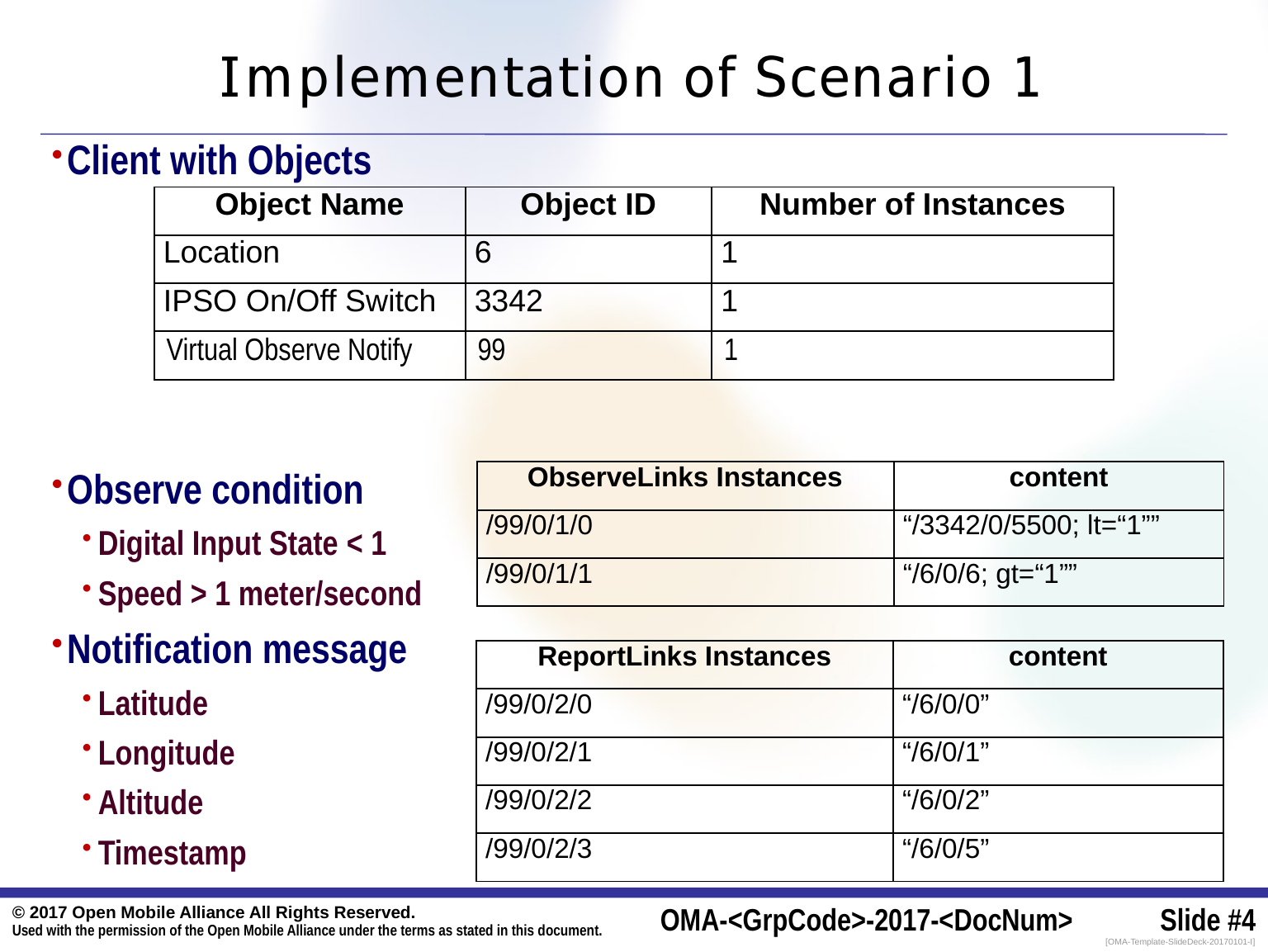

# Implementation of Scenario 1
Client with Objects

Observe condition
Digital Input State < 1
Speed > 1 meter/second
Notification message
Latitude
Longitude
Altitude
Timestamp
| Object Name | Object ID | Number of Instances |
| --- | --- | --- |
| Location | 6 | 1 |
| IPSO On/Off Switch | 3342 | 1 |
| Virtual Observe Notify | 99 | 1 |
| ObserveLinks Instances | content |
| --- | --- |
| /99/0/1/0 | “/3342/0/5500; lt=“1”” |
| /99/0/1/1 | “/6/0/6; gt=“1”” |
| ReportLinks Instances | content |
| --- | --- |
| /99/0/2/0 | “/6/0/0” |
| /99/0/2/1 | “/6/0/1” |
| /99/0/2/2 | “/6/0/2” |
| /99/0/2/3 | “/6/0/5” |